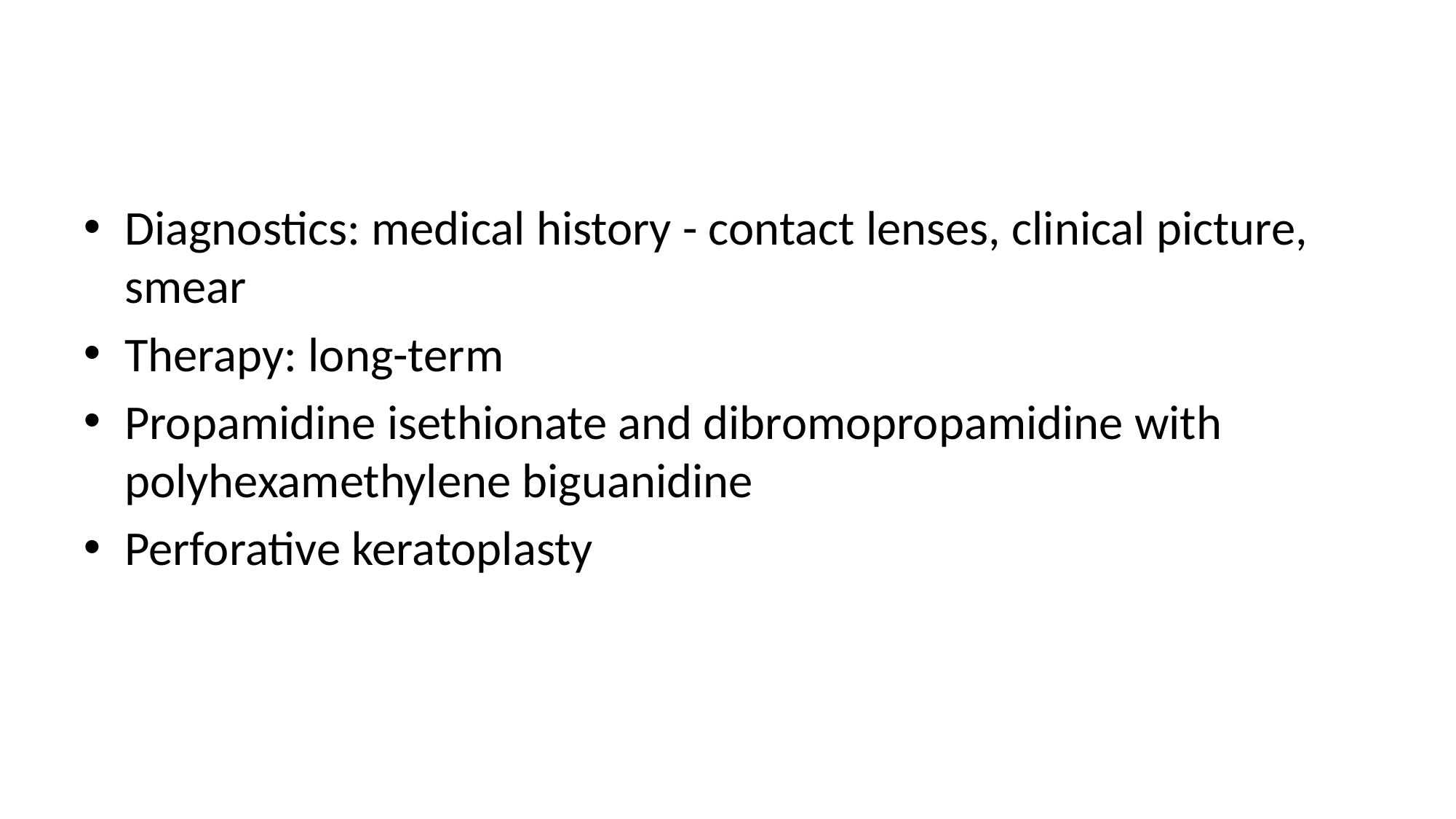

#
Diagnostics: medical history - contact lenses, clinical picture, smear
Therapy: long-term
Propamidine isethionate and dibromopropamidine with polyhexamethylene biguanidine
Perforative keratoplasty